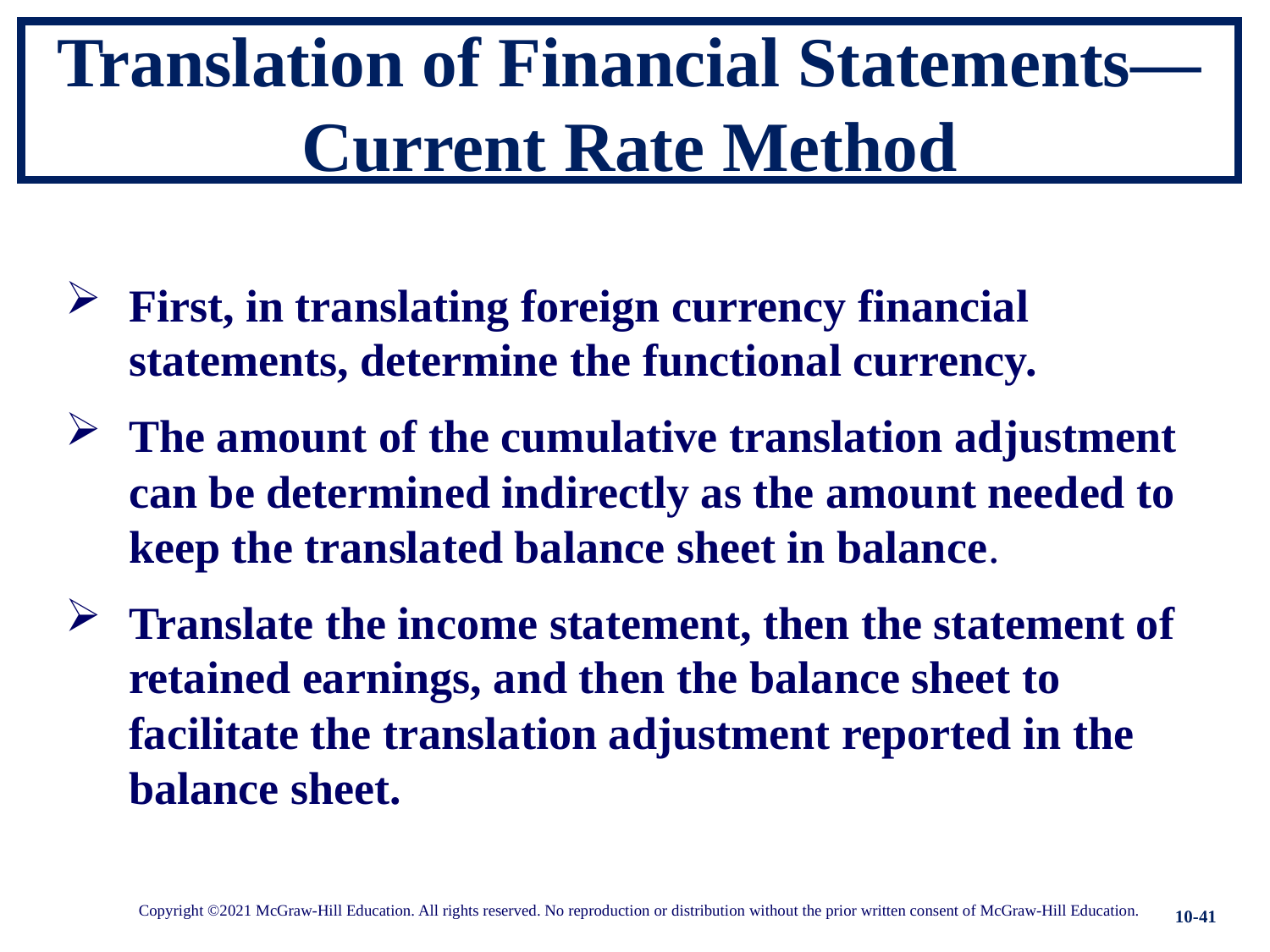

# Translation of Financial Statements— Current Rate Method

First, in translating foreign currency financial statements, determine the functional currency.
The amount of the cumulative translation adjustment can be determined indirectly as the amount needed to keep the translated balance sheet in balance.
Translate the income statement, then the statement of retained earnings, and then the balance sheet to facilitate the translation adjustment reported in the balance sheet.
10-41
Copyright ©2021 McGraw-Hill Education. All rights reserved. No reproduction or distribution without the prior written consent of McGraw-Hill Education.